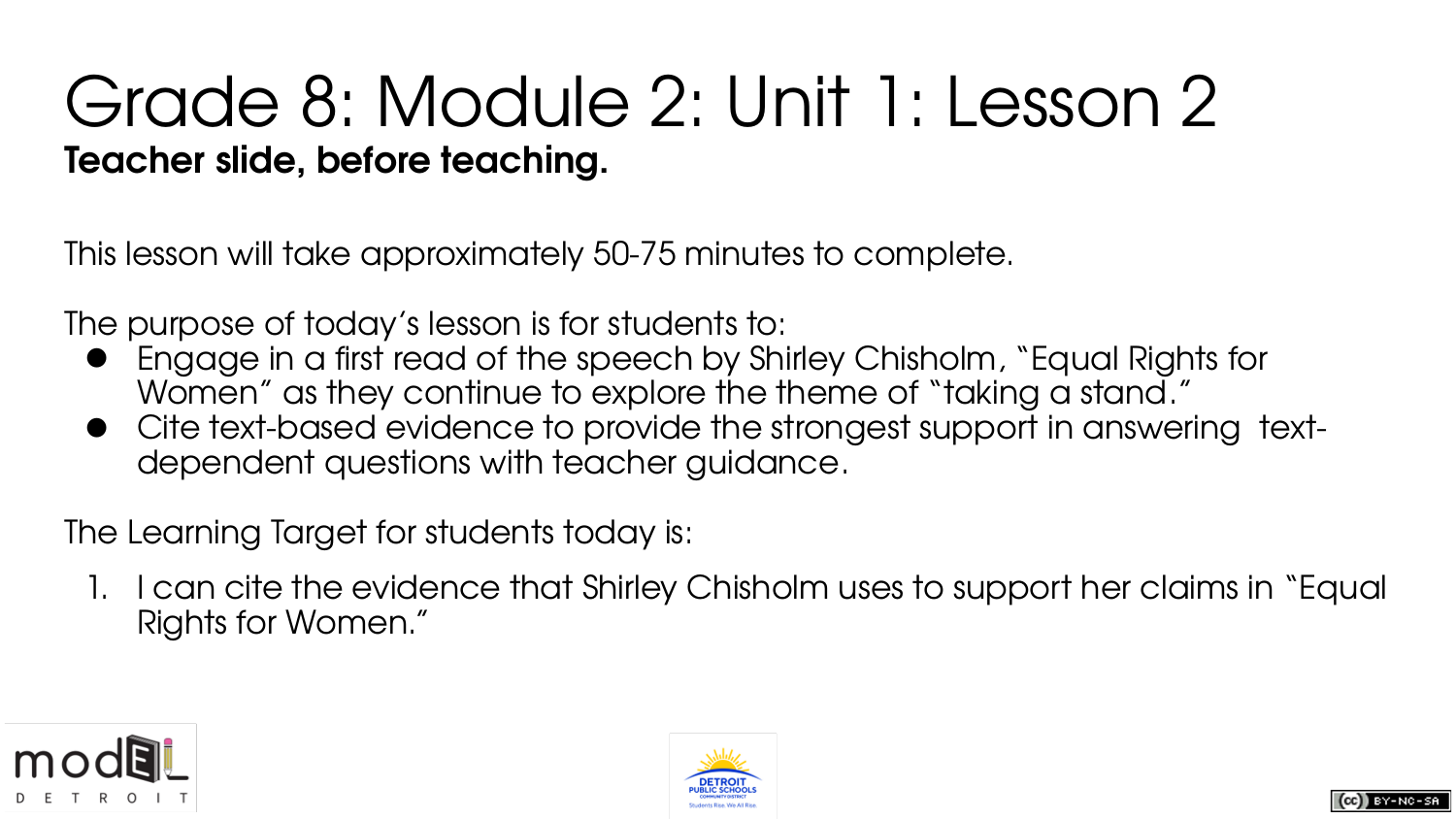

# Grade 8: Module 2: Unit 1: Lesson 2
Teacher slide, before teaching.
This lesson will take approximately 50-75 minutes to complete.

The purpose of today’s lesson is for students to:
Engage in a first read of the speech by Shirley Chisholm, “Equal Rights for Women” as they continue to explore the theme of “taking a stand.”
Cite text-based evidence to provide the strongest support in answering  text-dependent questions with teacher guidance.

The Learning Target for students today is:
I can cite the evidence that Shirley Chisholm uses to support her claims in “Equal Rights for Women.”